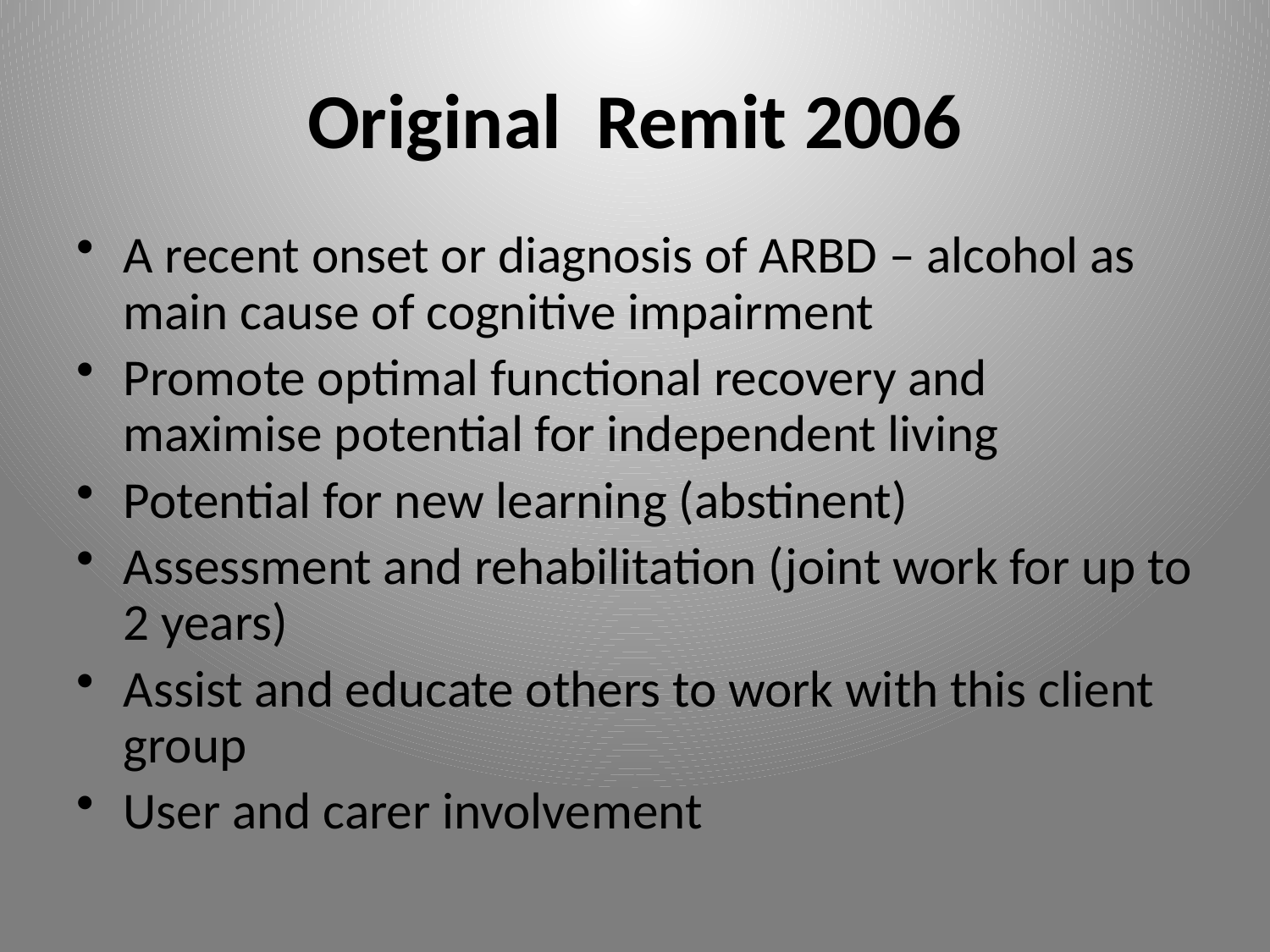

# Original  Remit 2006
A recent onset or diagnosis of ARBD – alcohol as main cause of cognitive impairment
Promote optimal functional recovery and maximise potential for independent living
Potential for new learning (abstinent)
Assessment and rehabilitation (joint work for up to 2 years)
Assist and educate others to work with this client group
User and carer involvement